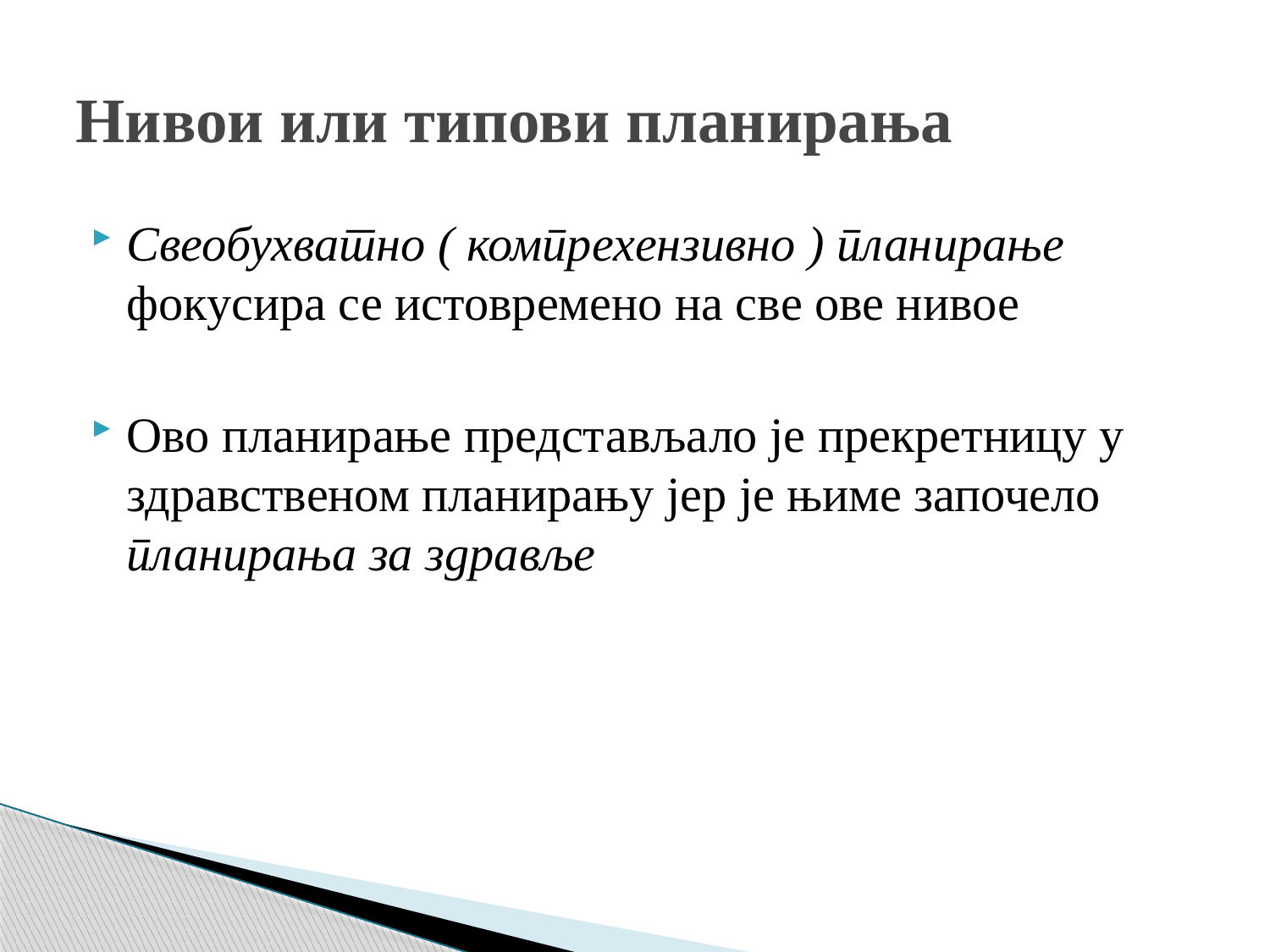

# Нивои или типови планирања
Свеобухватно ( компрехензивно ) планирање фокусира се истовремено на све ове нивое

Ово планирање представљало је прекретницу у здравственом планирању јер је њиме започело планирања за здравље